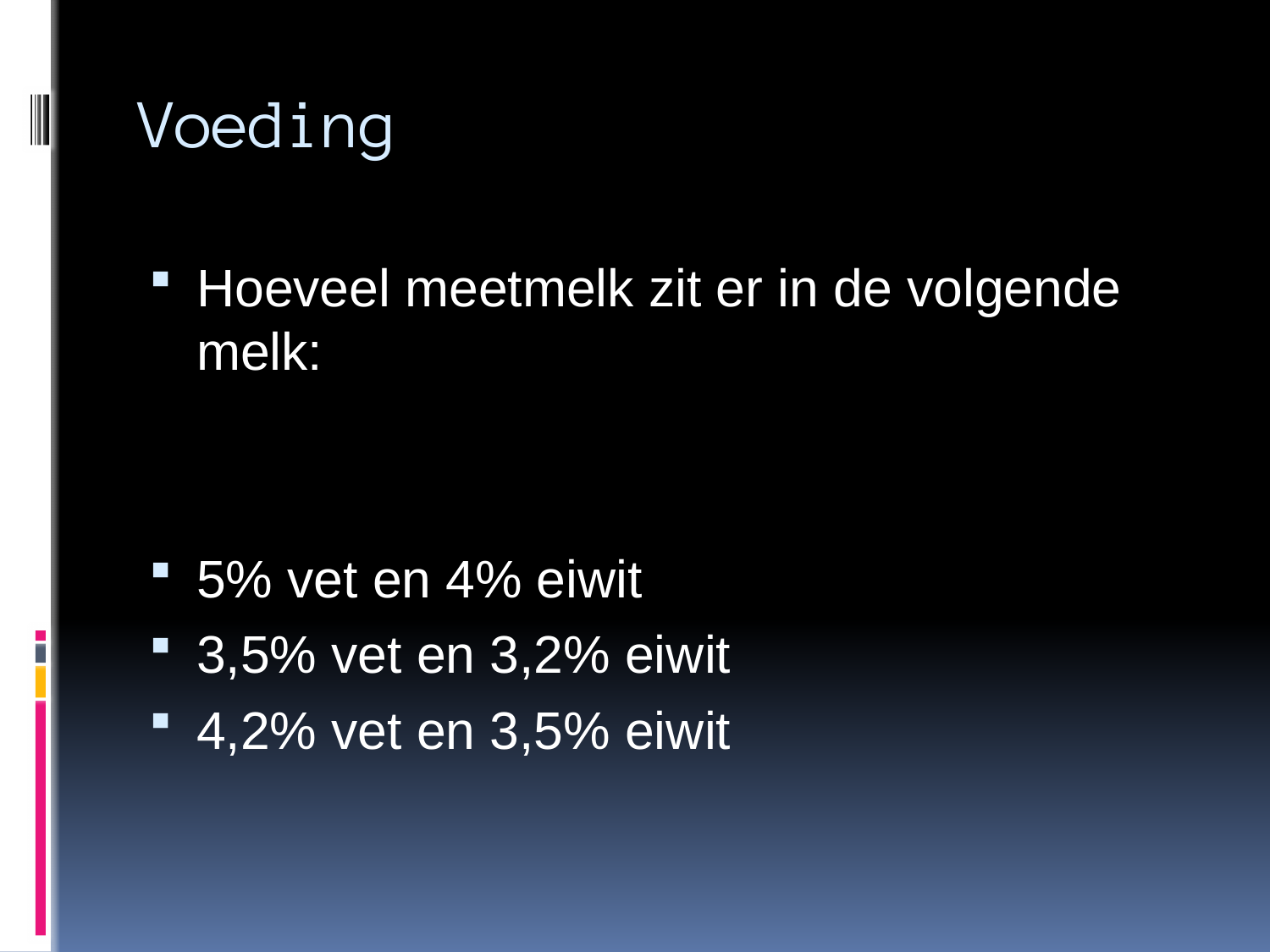

# Voeding
Hoeveel meetmelk zit er in de volgende melk:

5% vet en 4% eiwit
3,5% vet en 3,2% eiwit
4,2% vet en 3,5% eiwit